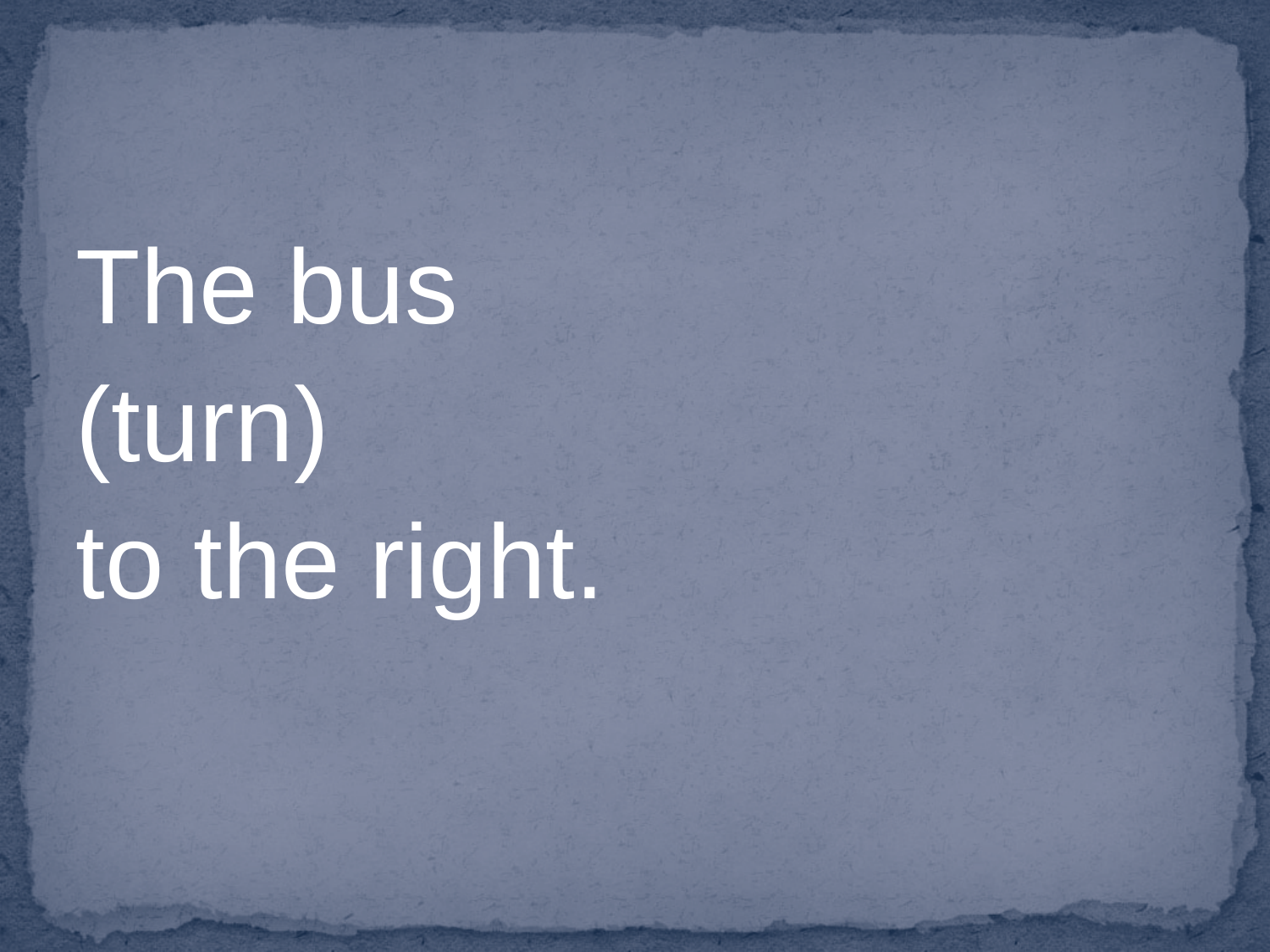

#
The bus
(turn)
to the right.